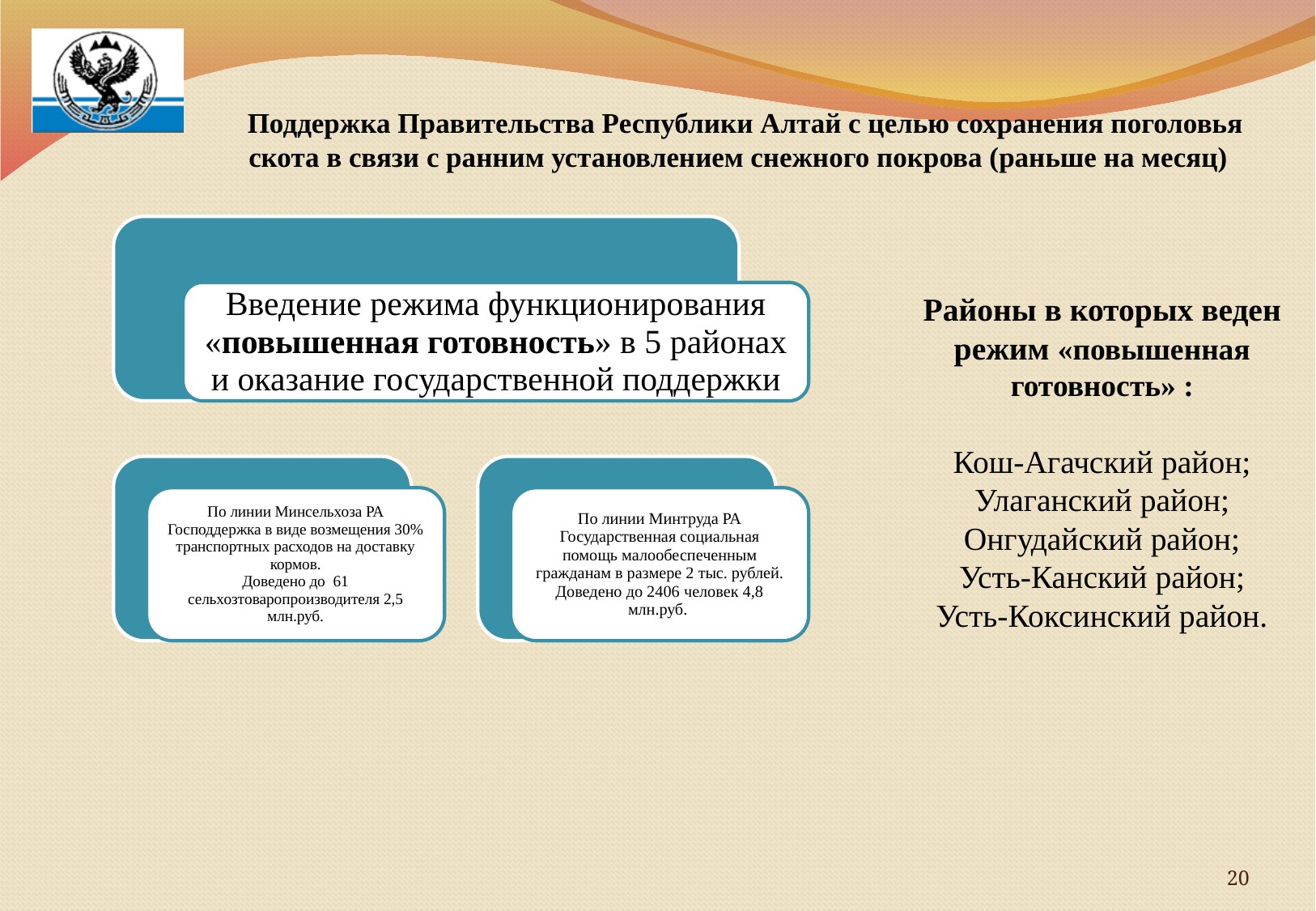

# Поддержка Правительства Республики Алтай с целью сохранения поголовья скота в связи с ранним установлением снежного покрова (раньше на месяц)
Введение режима функционирования «повышенная готовность» в 5 районах и оказание государственной поддержки
По линии Минсельхоза РА
Господдержка в виде возмещения 30% транспортных расходов на доставку кормов.
Доведено до  61 сельхозтоваропроизводителя 2,5 млн.руб.
По линии Минтруда РА
Государственная социальная помощь малообеспеченным гражданам в размере 2 тыс. рублей.
Доведено до 2406 человек 4,8 млн.руб.
Районы в которых веден режим «повышенная готовность» :

Кош-Агачский район;
Улаганский район;
Онгудайский район;
Усть-Канский район;
Усть-Коксинский район.
20